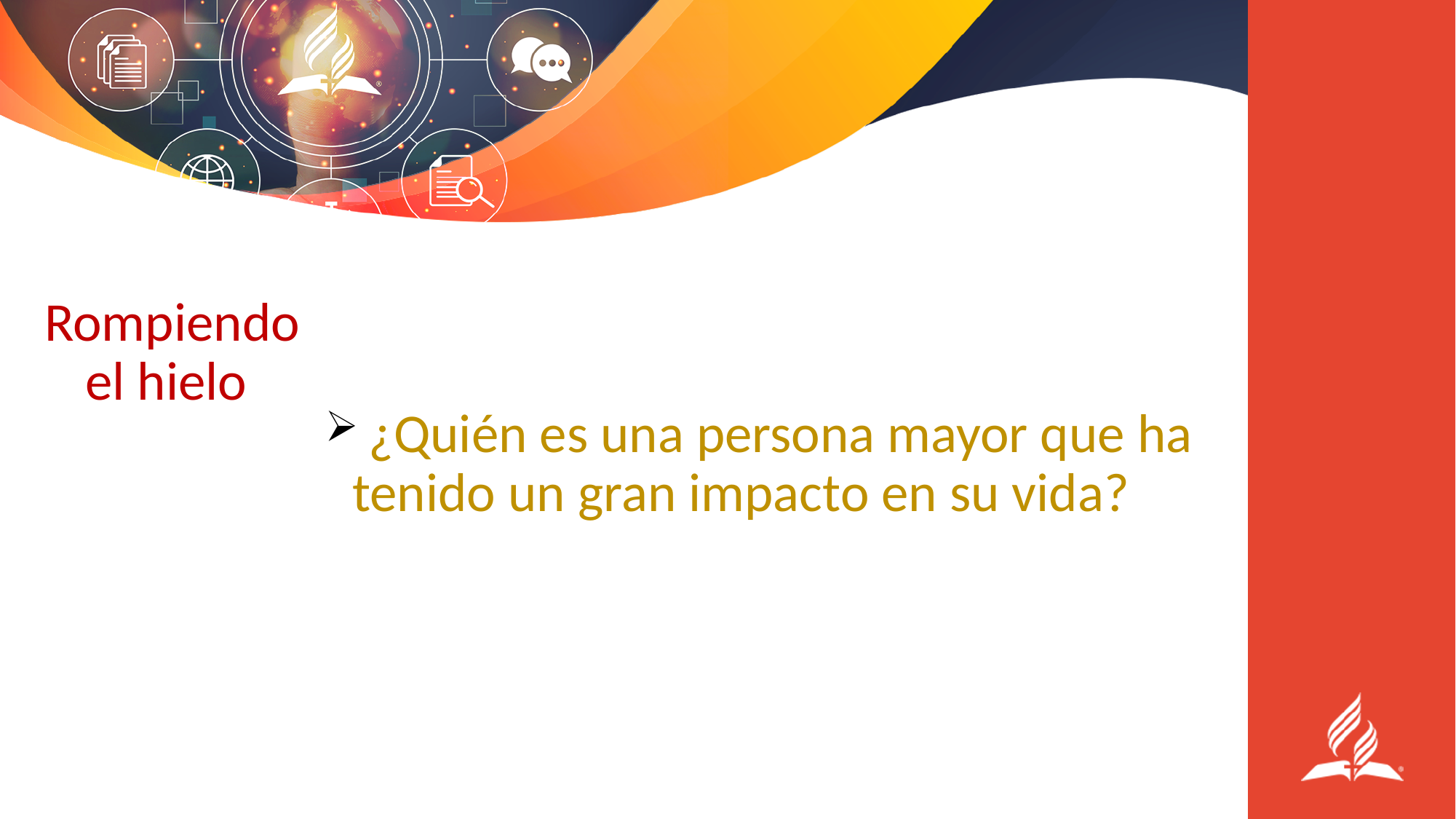

# Rompiendo el hielo

 ¿Quién es una persona mayor que ha tenido un gran impacto en su vida?